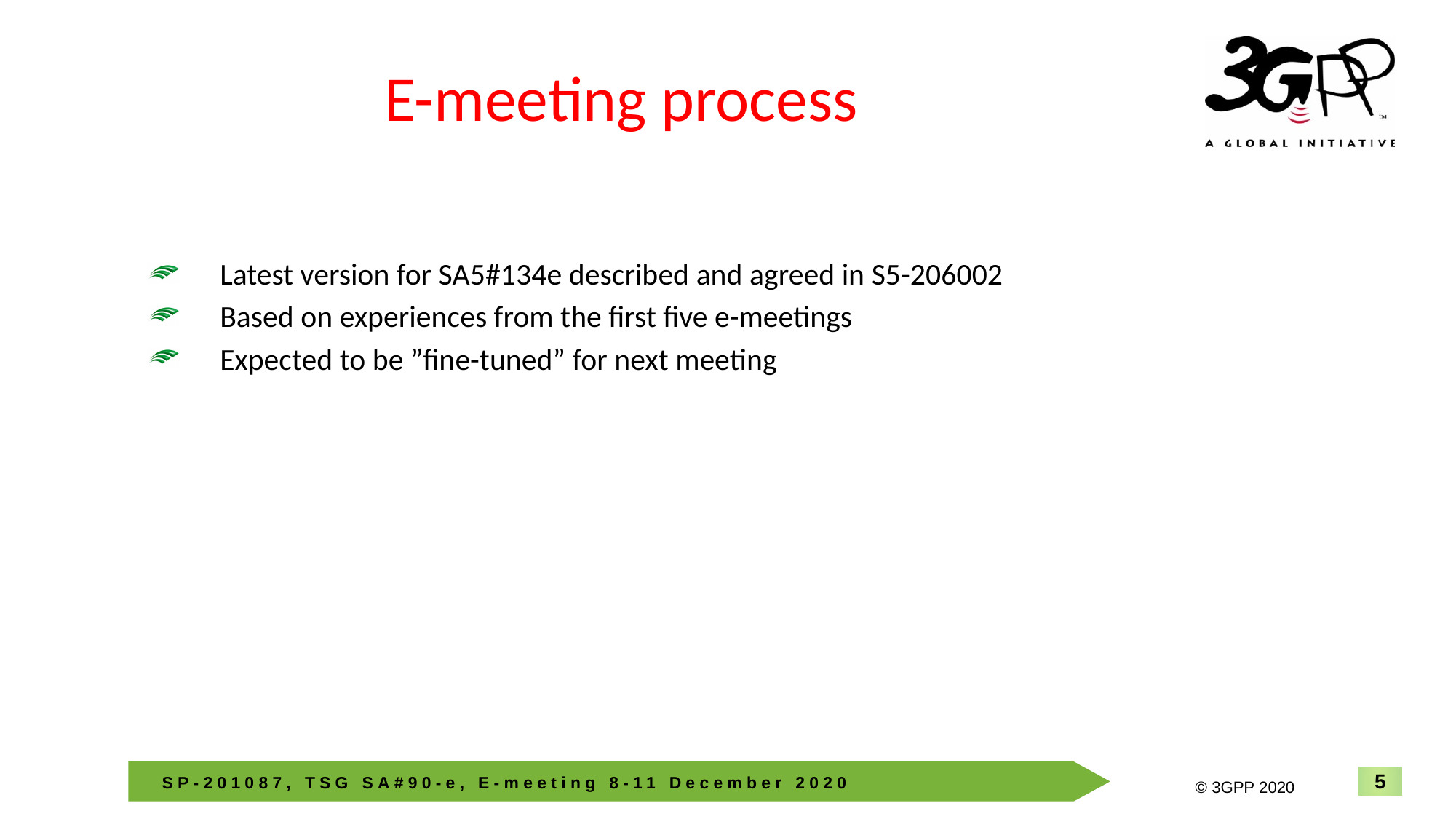

# E-meeting process
Latest version for SA5#134e described and agreed in S5-206002
Based on experiences from the first five e-meetings
Expected to be ”fine-tuned” for next meeting